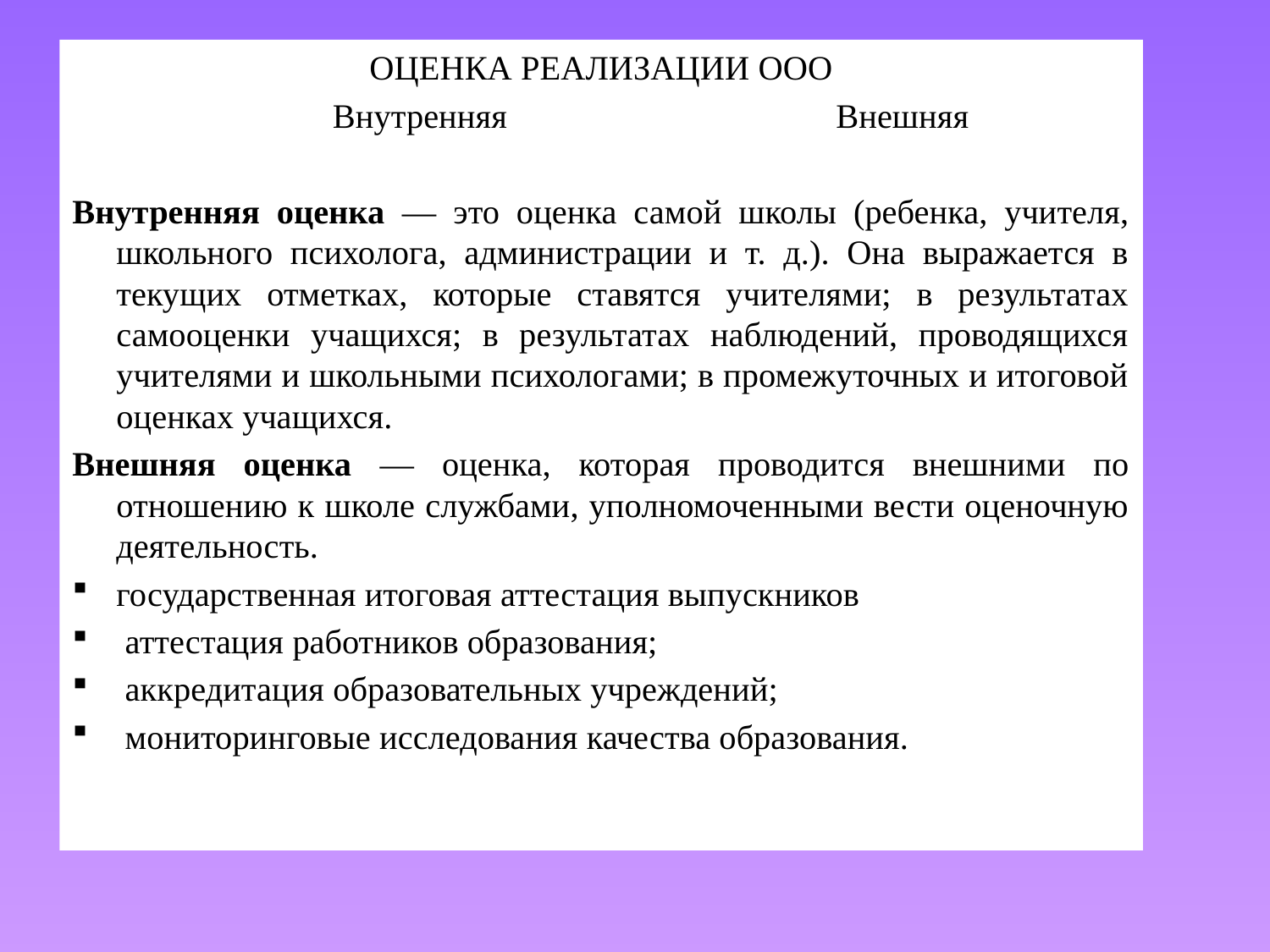

ОЦЕНКА РЕАЛИЗАЦИИ ООО
                              Внутренняя                                      Внешняя

Внутренняя оценка — это оценка самой школы (ребенка, учителя, школьного психолога, администрации и т. д.). Она выражается в текущих отметках, которые ставятся учителями; в результатах самооценки учащихся; в результатах наблюдений, проводящихся учителями и школьными психологами; в промежуточных и итоговой оценках учащихся.
Внешняя оценка — оценка, которая проводится внешними по отношению к школе службами, уполномоченными вести оценочную деятельность.
государственная итоговая аттестация выпускников
 аттестация работников образования;
 аккредитация образовательных учреждений;
 мониторинговые исследования качества образования.